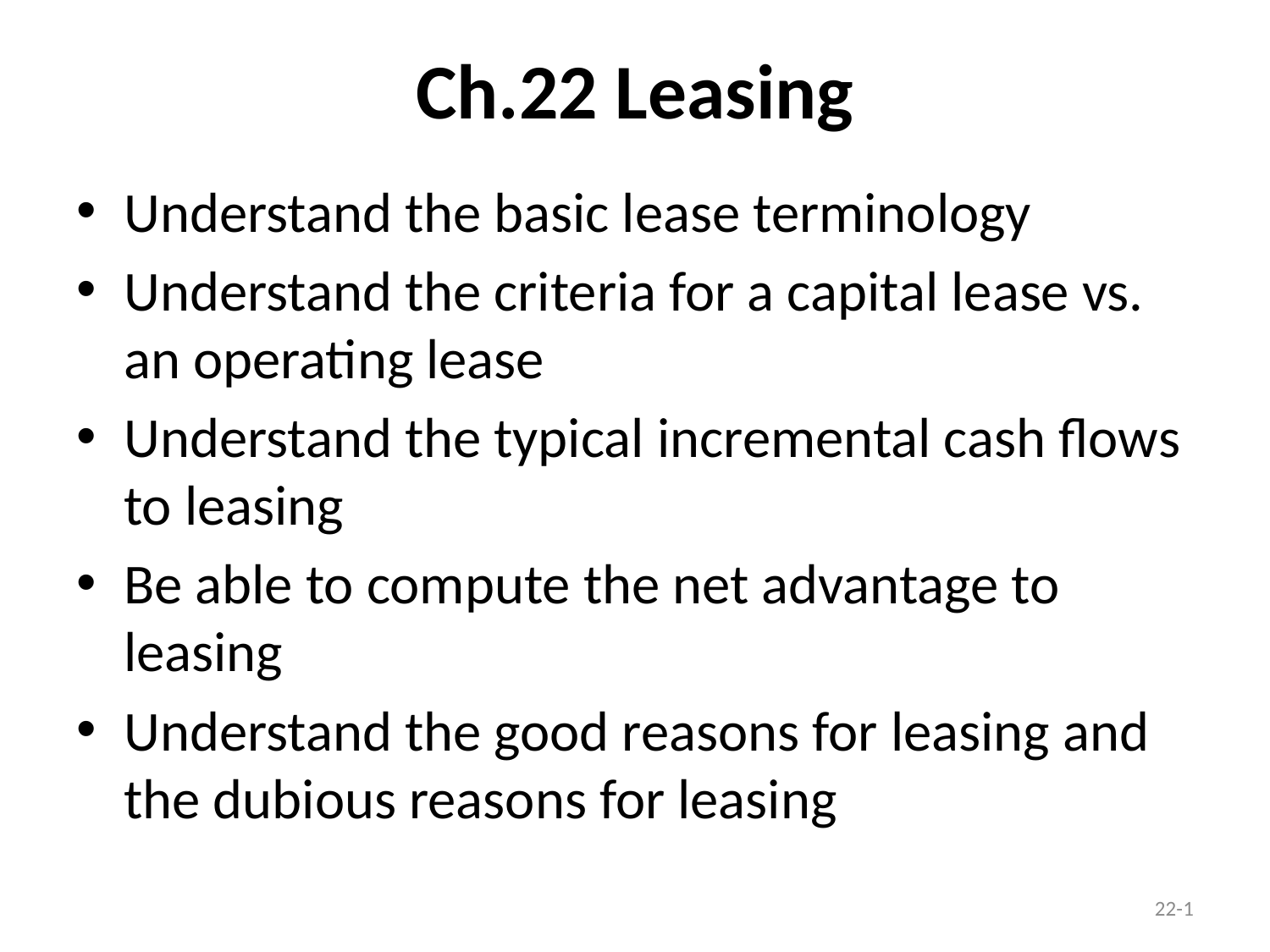

# Ch.22 Leasing
Understand the basic lease terminology
Understand the criteria for a capital lease vs. an operating lease
Understand the typical incremental cash flows to leasing
Be able to compute the net advantage to leasing
Understand the good reasons for leasing and the dubious reasons for leasing
22-1